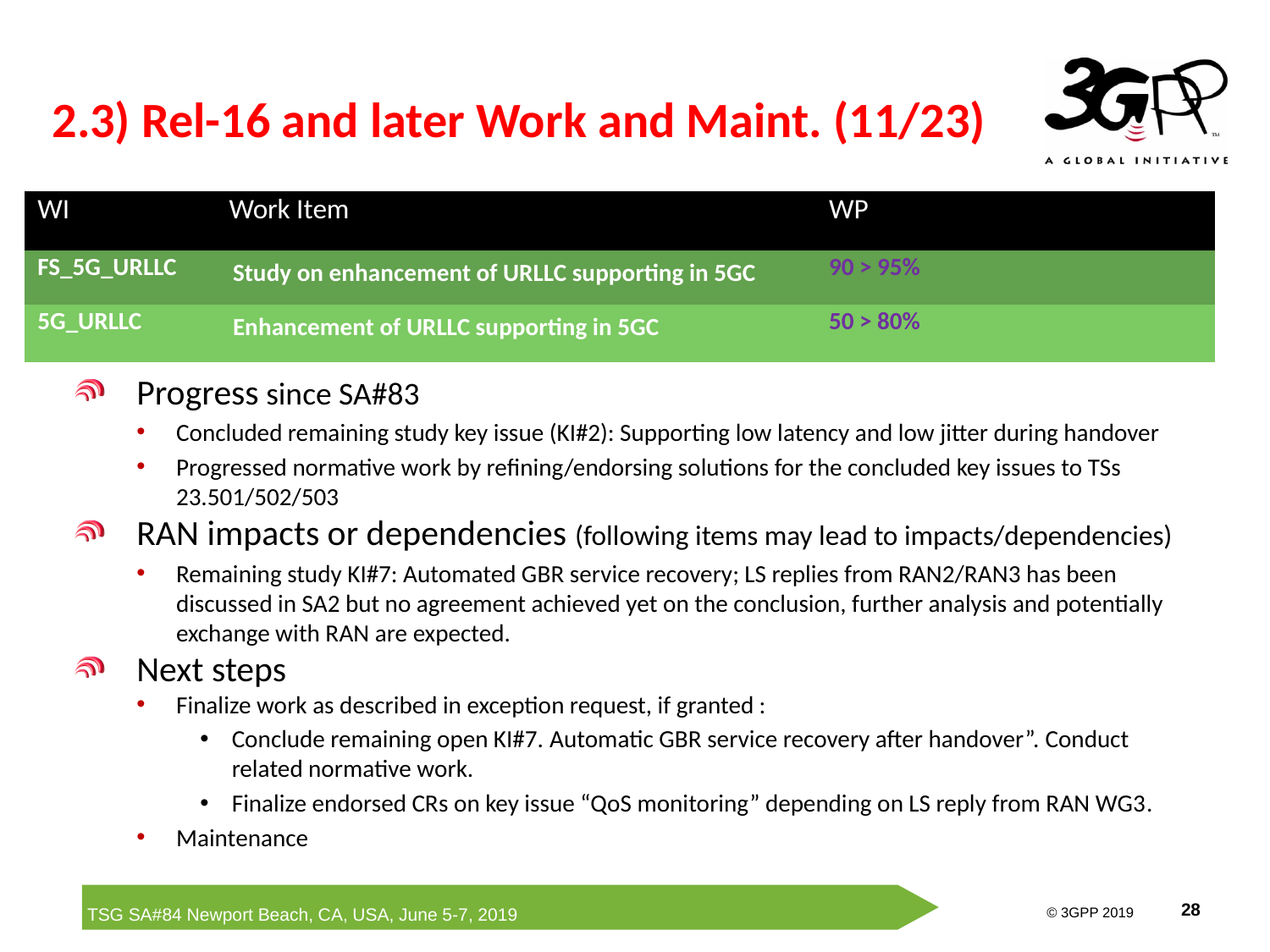

# 2.3) Rel-16 and later Work and Maint. (11/23)
| WI | Work Item | WP |  |  |
| --- | --- | --- | --- | --- |
| FS\_5G\_URLLC | Study on enhancement of URLLC supporting in 5GC | 90 > 95% |  |  |
| 5G\_URLLC | Enhancement of URLLC supporting in 5GC | 50 > 80% |  |  |
Progress since SA#83
Concluded remaining study key issue (KI#2): Supporting low latency and low jitter during handover
Progressed normative work by refining/endorsing solutions for the concluded key issues to TSs 23.501/502/503
RAN impacts or dependencies (following items may lead to impacts/dependencies)
Remaining study KI#7: Automated GBR service recovery; LS replies from RAN2/RAN3 has been discussed in SA2 but no agreement achieved yet on the conclusion, further analysis and potentially exchange with RAN are expected.
Next steps
Finalize work as described in exception request, if granted :
Conclude remaining open KI#7. Automatic GBR service recovery after handover”. Conduct related normative work.
Finalize endorsed CRs on key issue “QoS monitoring” depending on LS reply from RAN WG3.
Maintenance